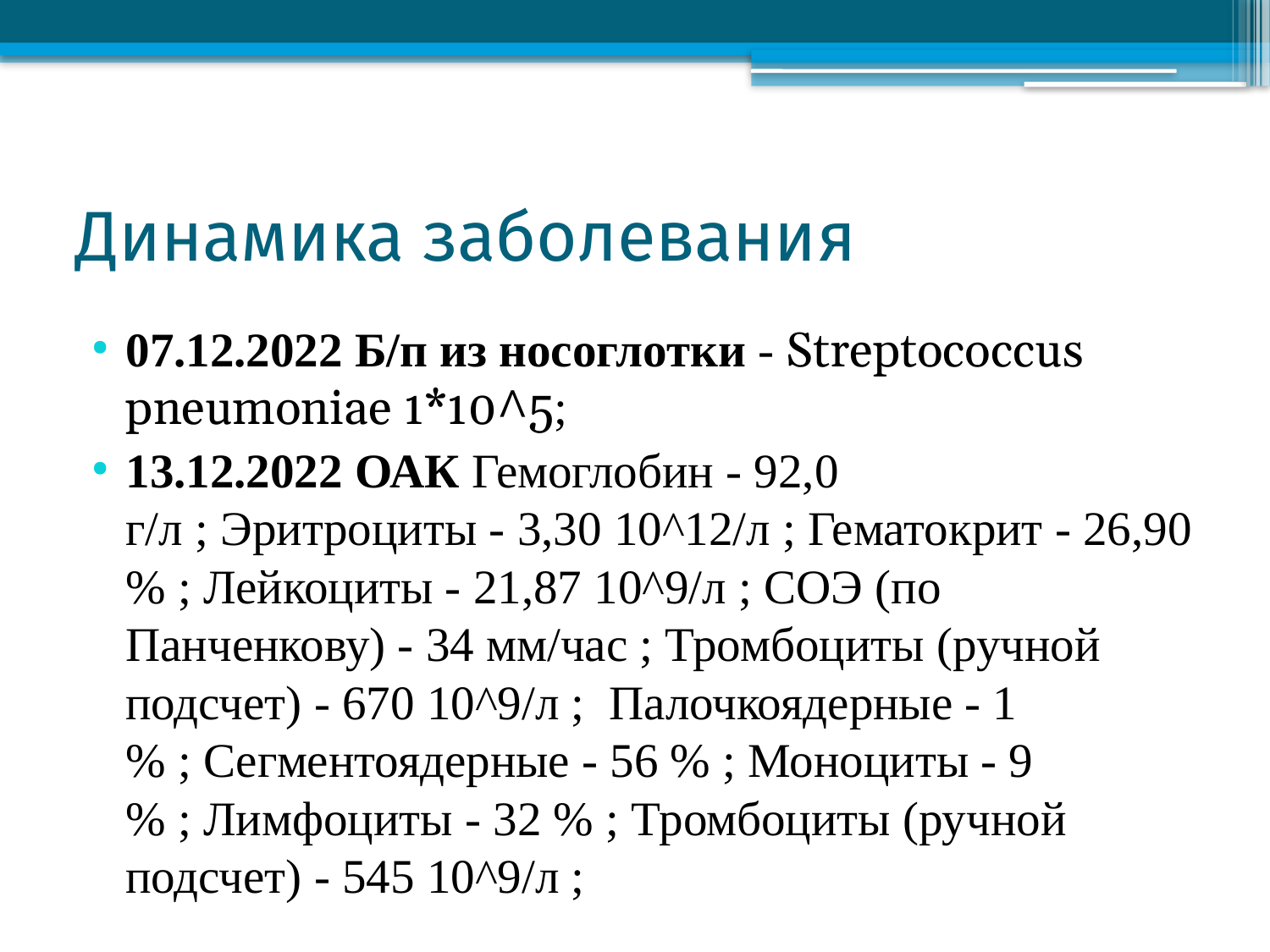

# Динамика заболевания
07.12.2022 Б/п из носоглотки - Streptococcus pneumoniae 1*10^5;
13.12.2022 ОАК Гемоглобин - 92,0 г/л ; Эритроциты - 3,30 10^12/л ; Гематокрит - 26,90 % ; Лейкоциты - 21,87 10^9/л ; СОЭ (по Панченкову) - 34 мм/час ; Тромбоциты (ручной подсчет) - 670 10^9/л ;  Палочкоядерные - 1 % ; Сегментоядерные - 56 % ; Моноциты - 9 % ; Лимфоциты - 32 % ; Тромбоциты (ручной подсчет) - 545 10^9/л ;